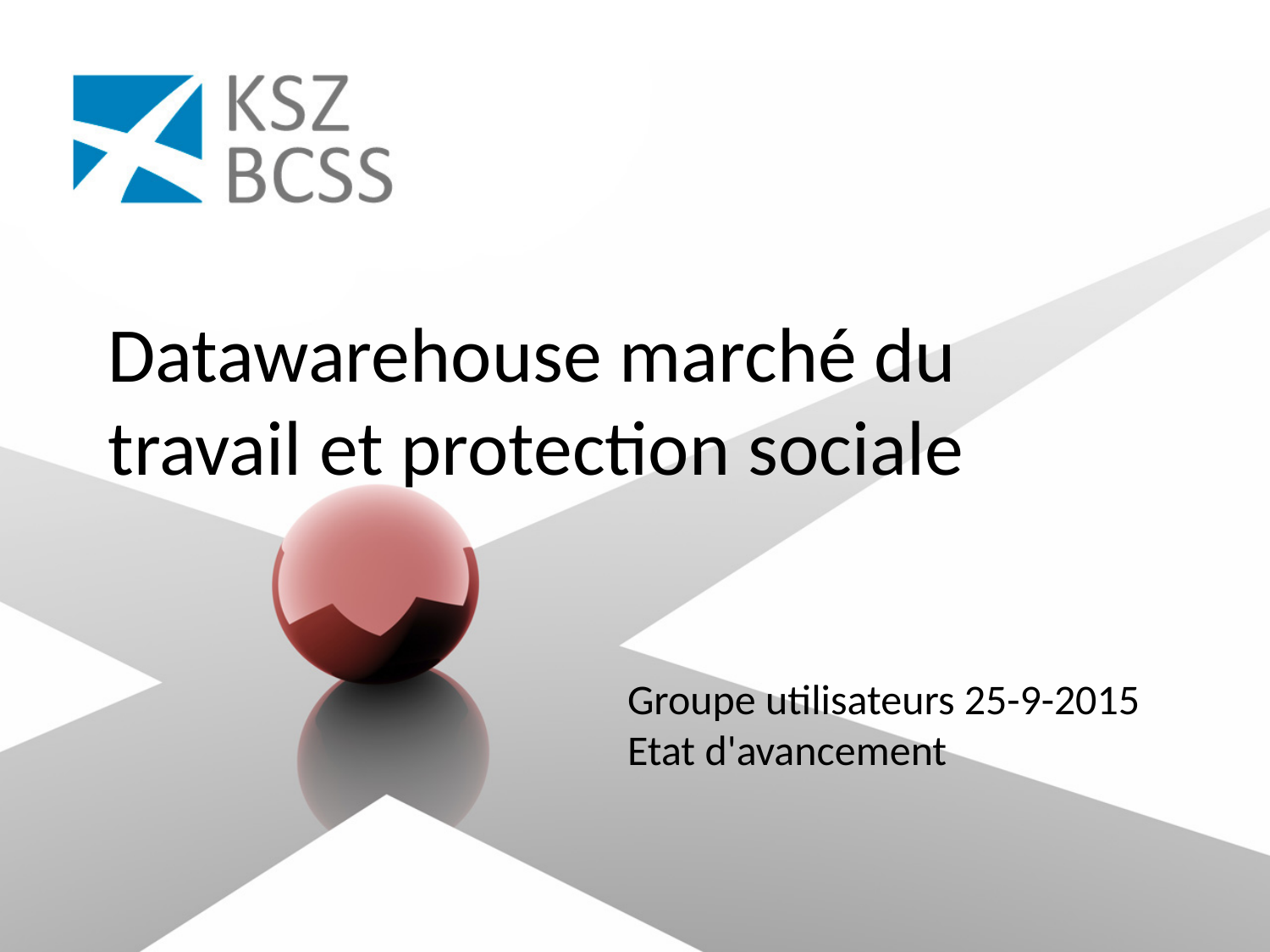

# Datawarehouse marché du travail et protection sociale
Groupe utilisateurs 25-9-2015
Etat d'avancement